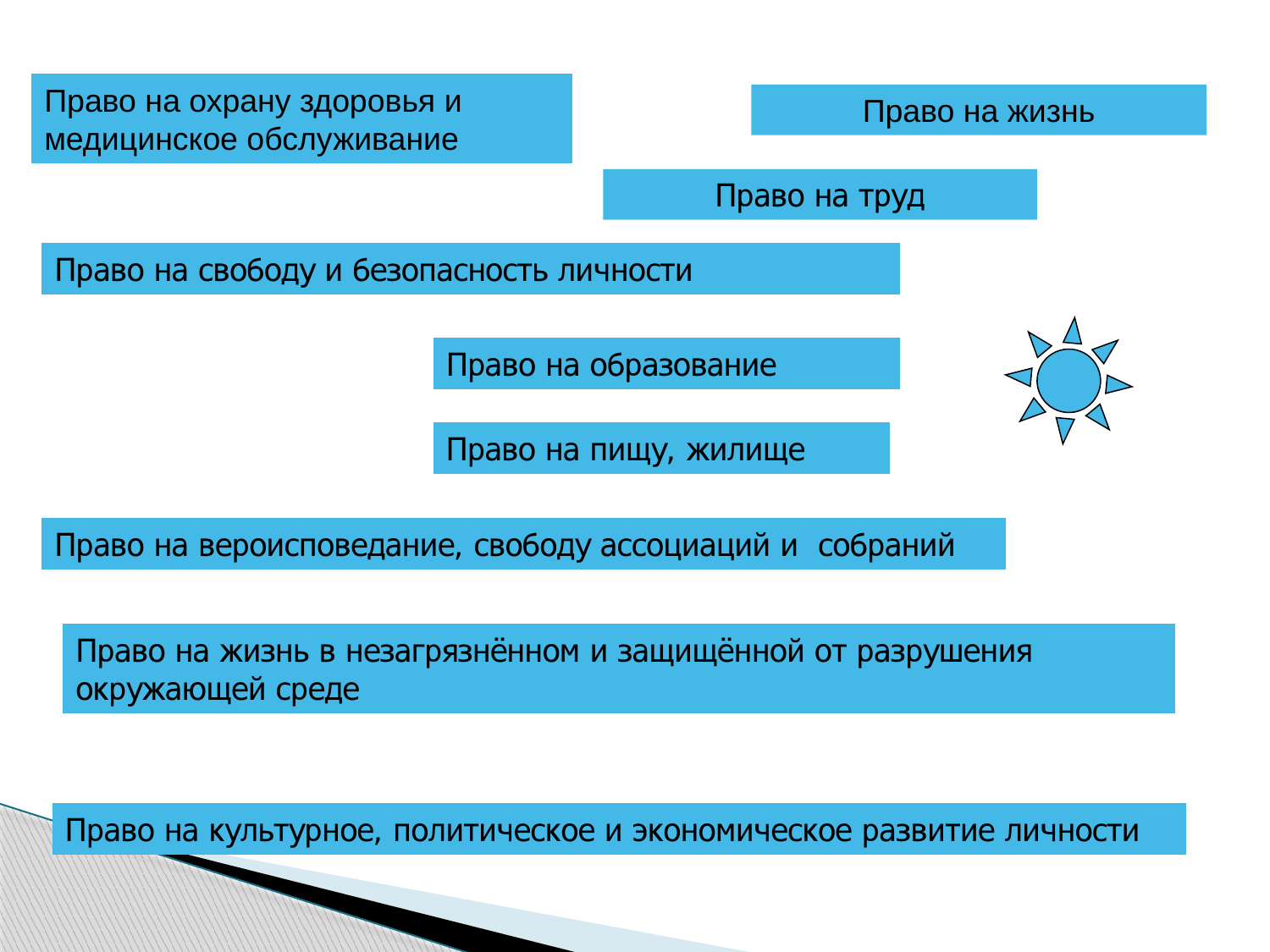

#
Право на охрану здоровья и медицинское обслуживание

Право на жизнь
Право на труд
Право на свободу и безопасность личности

Право на образование
Право на пищу, жилище
Право на вероисповедание, свободу ассоциаций и  собраний
Право на жизнь в незагрязнённом и защищённой от разрушения окружающей среде
Право на культурное, политическое и экономическое развитие личности